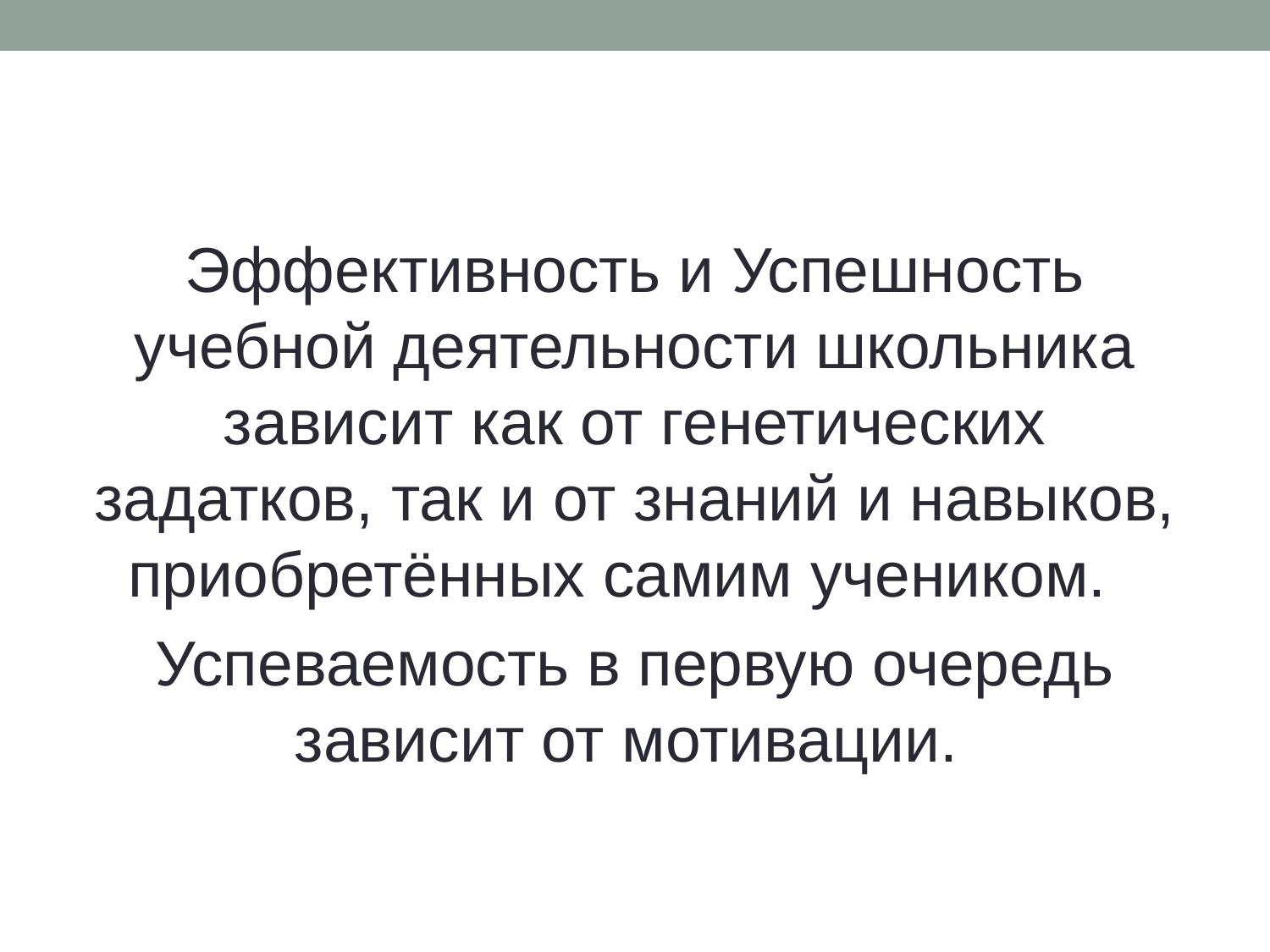

#
Эффективность и Успешность учебной деятельности школьника зависит как от генетических задатков, так и от знаний и навыков, приобретённых самим учеником.
Успеваемость в первую очередь зависит от мотивации.